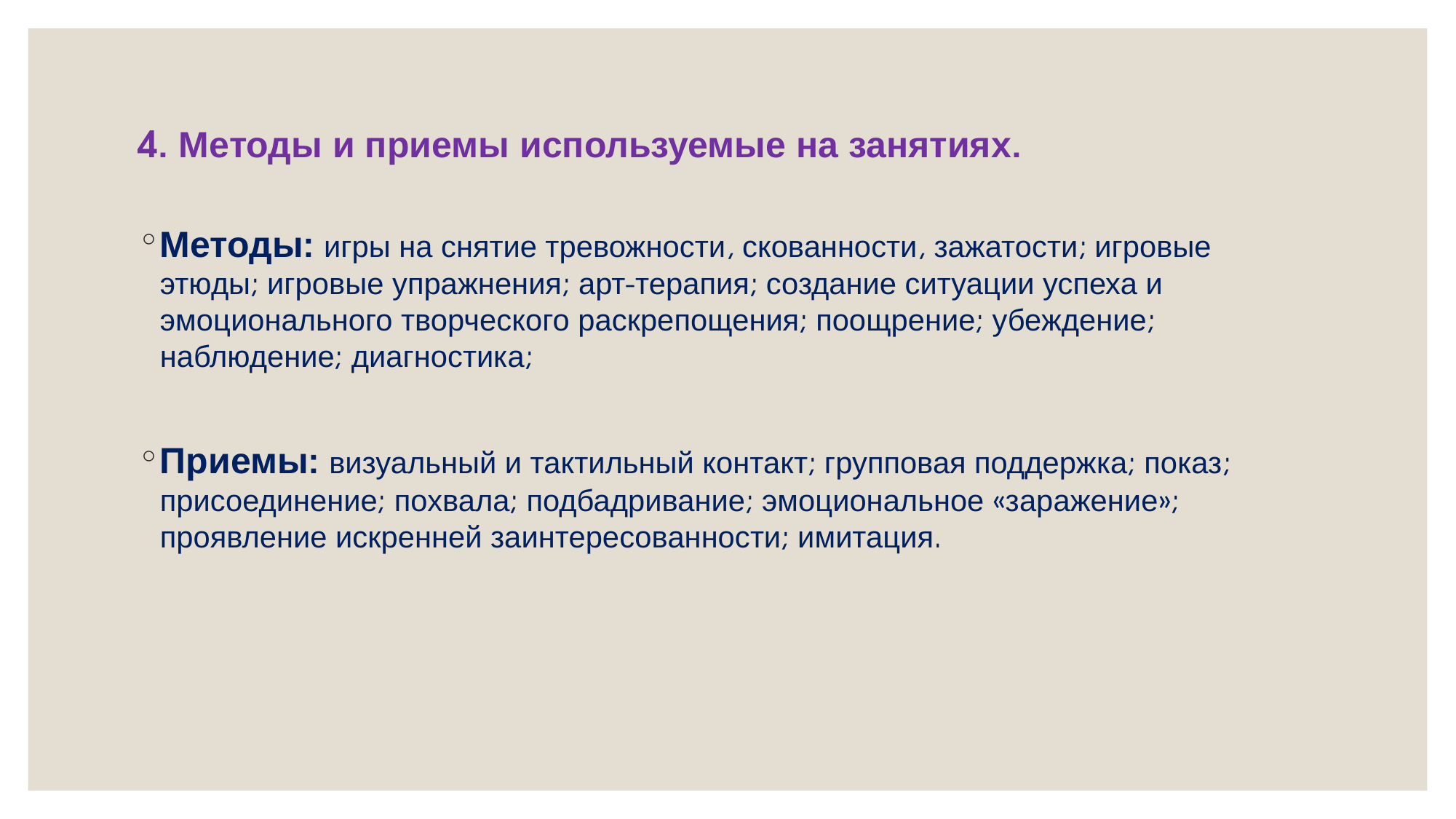

# 4. Методы и приемы используемые на занятиях.
Методы: игры на снятие тревожности, скованности, зажатости; игровые этюды; игровые упражнения; арт-терапия; создание ситуации успеха и эмоционального творческого раскрепощения; поощрение; убеждение;  наблюдение; диагностика;

Приемы: визуальный и тактильный контакт; групповая поддержка; показ; присоединение; похвала; подбадривание; эмоциональное «заражение»; проявление искренней заинтересованности; имитация.